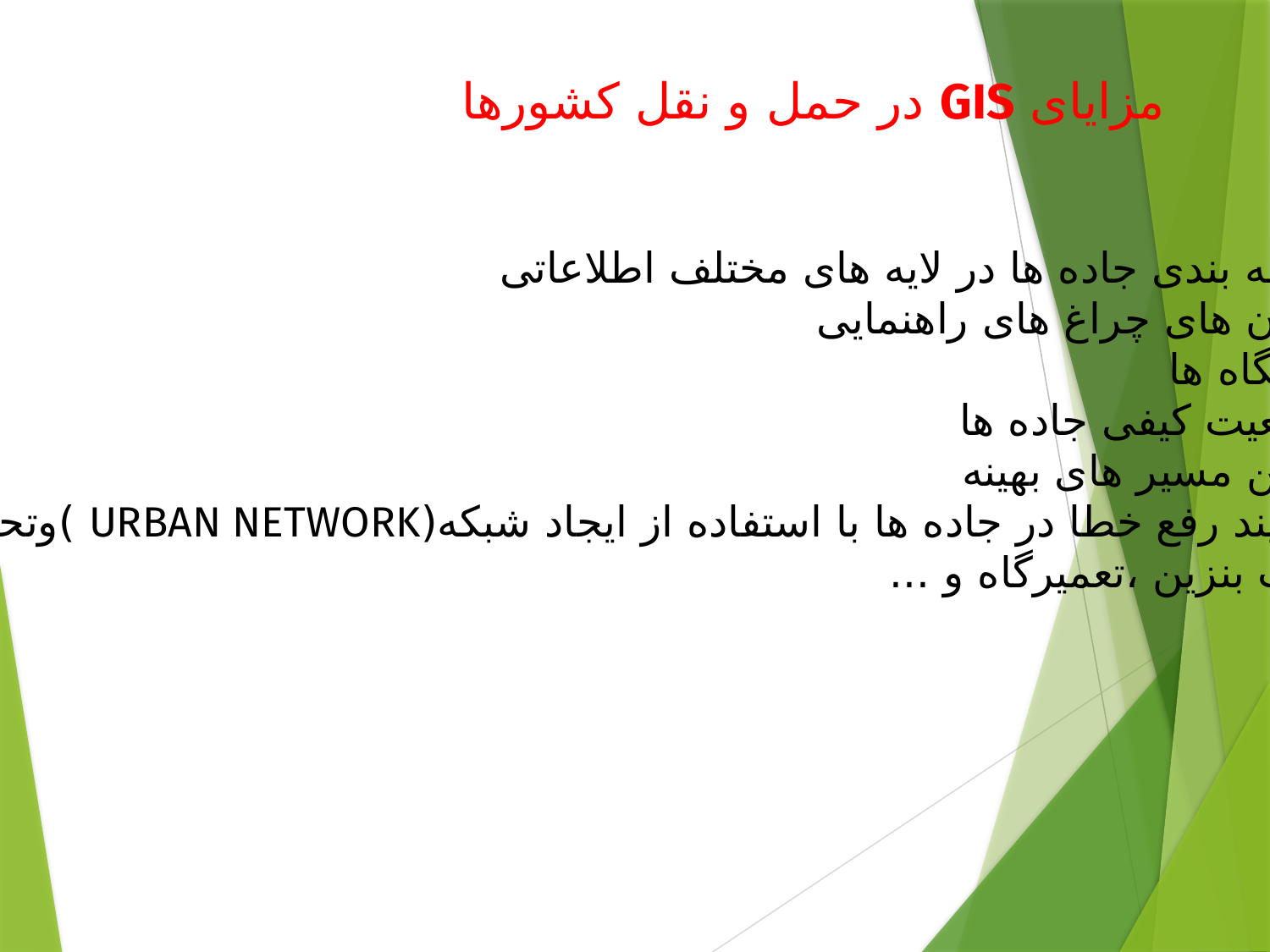

# مزایای GIS در حمل و نقل کشورها
طبقه بندی جاده ها در لایه های مختلف اطلاعاتی
مکان های چراغ های راهنمایی
پاسگاه ها
وضعیت کیفی جاده ها
تعیین مسیر های بهینه
فرایند رفع خطا در جاده ها با استفاده از ایجاد شبکه(URBAN NETWORK )وتحلیل آن
پمپ بنزین ،تعمیرگاه و ...